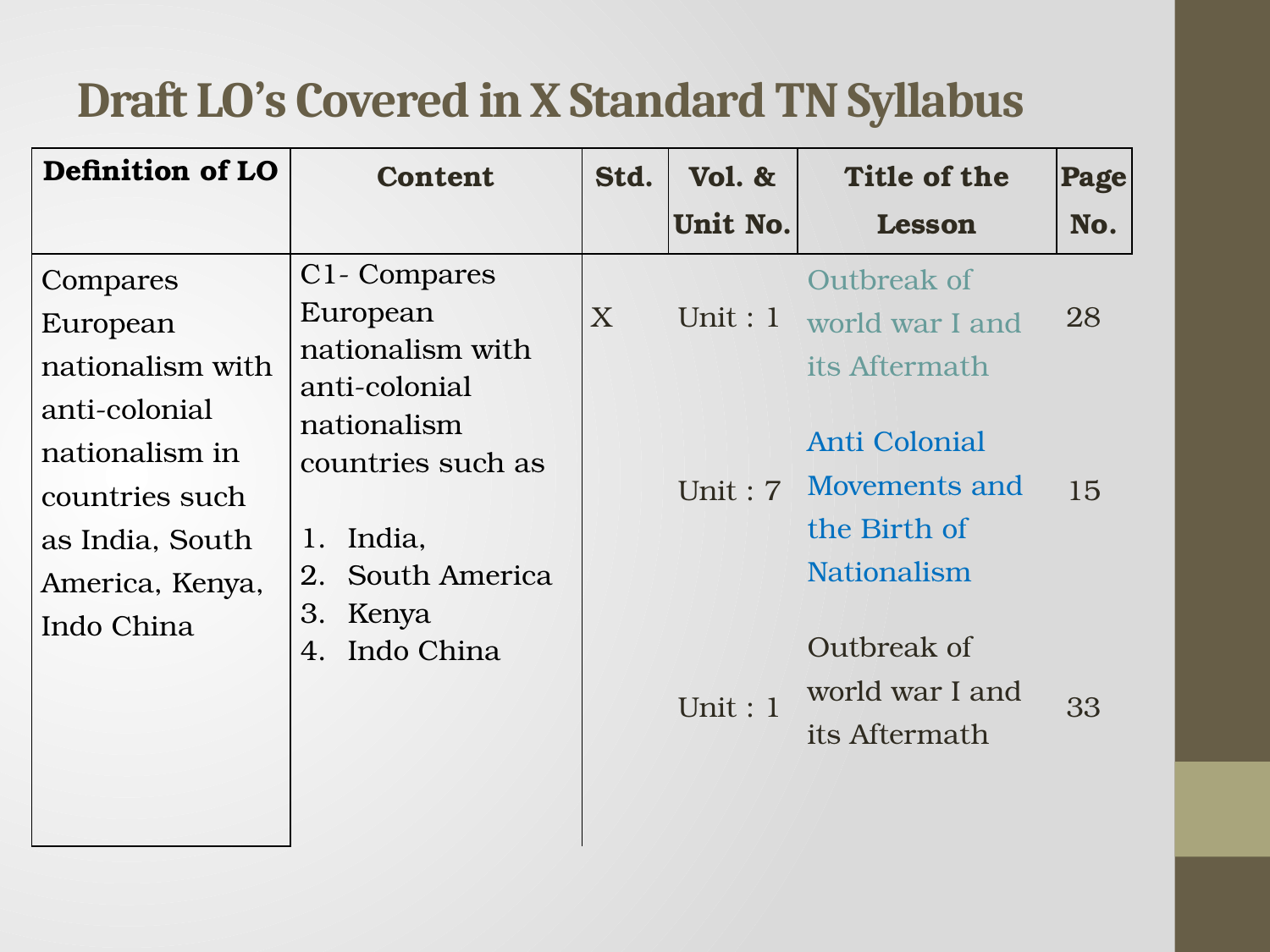

# Draft LO’s Covered in X Standard TN Syllabus
| Definition of LO | Content | Std. | Vol. & Unit No. | Title of the Lesson | Page No. |
| --- | --- | --- | --- | --- | --- |
| Compares European nationalism with anti-colonial nationalism in countries such as India, South America, Kenya, Indo China | C1- Compares European nationalism with anti-colonial nationalism countries such as India, South America Kenya Indo China | X | Unit : 1 Unit : 7 Unit : 1 | Outbreak of world war I and its Aftermath Anti Colonial Movements and the Birth of Nationalism Outbreak of world war I and its Aftermath | 28 15 33 |